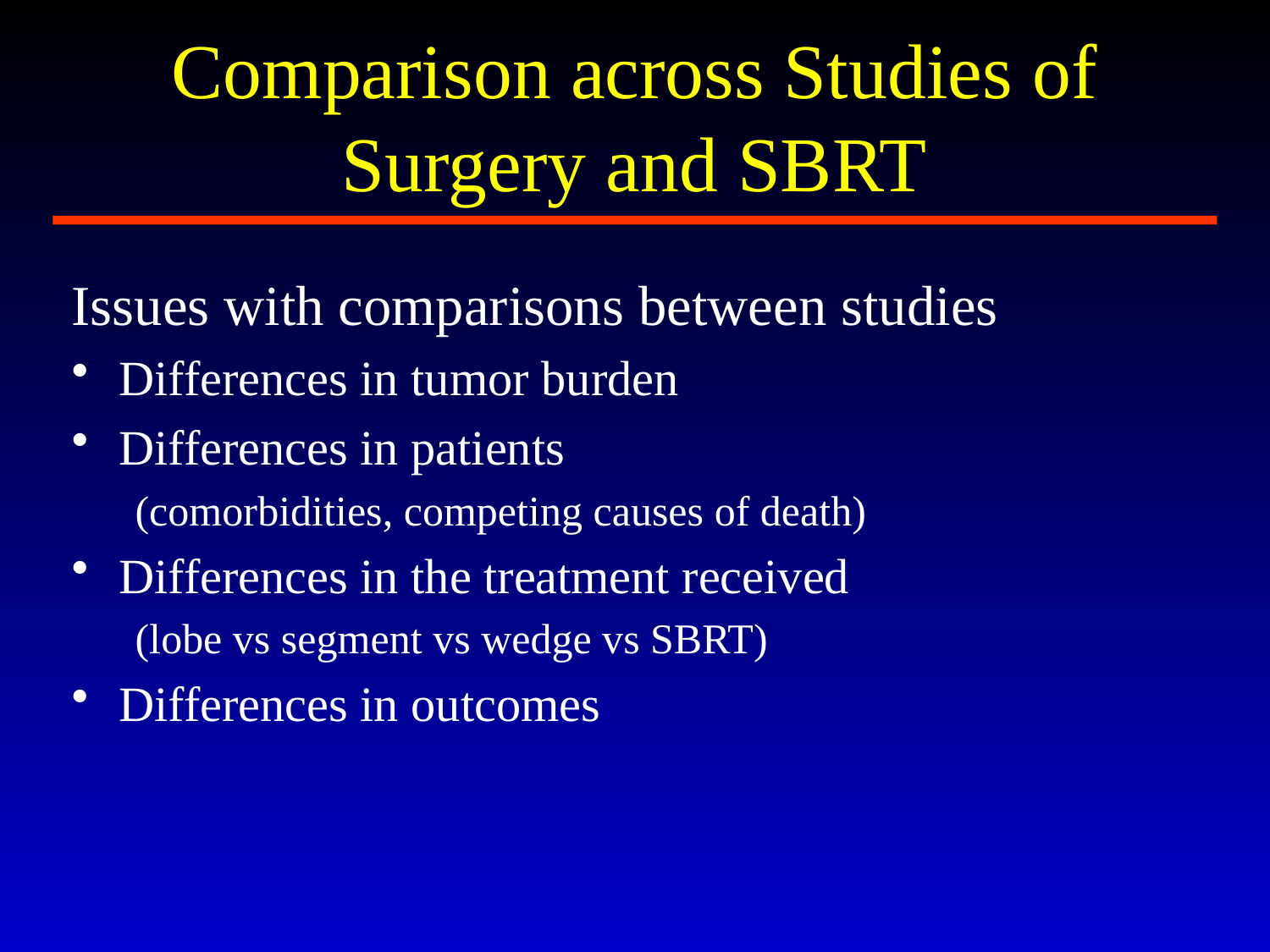

# Comparison across Studies of Surgery and SBRT

Issues with comparisons between studies
Differences in tumor burden
Differences in patients
(comorbidities, competing causes of death)
Differences in the treatment received
(lobe vs segment vs wedge vs SBRT)
Differences in outcomes